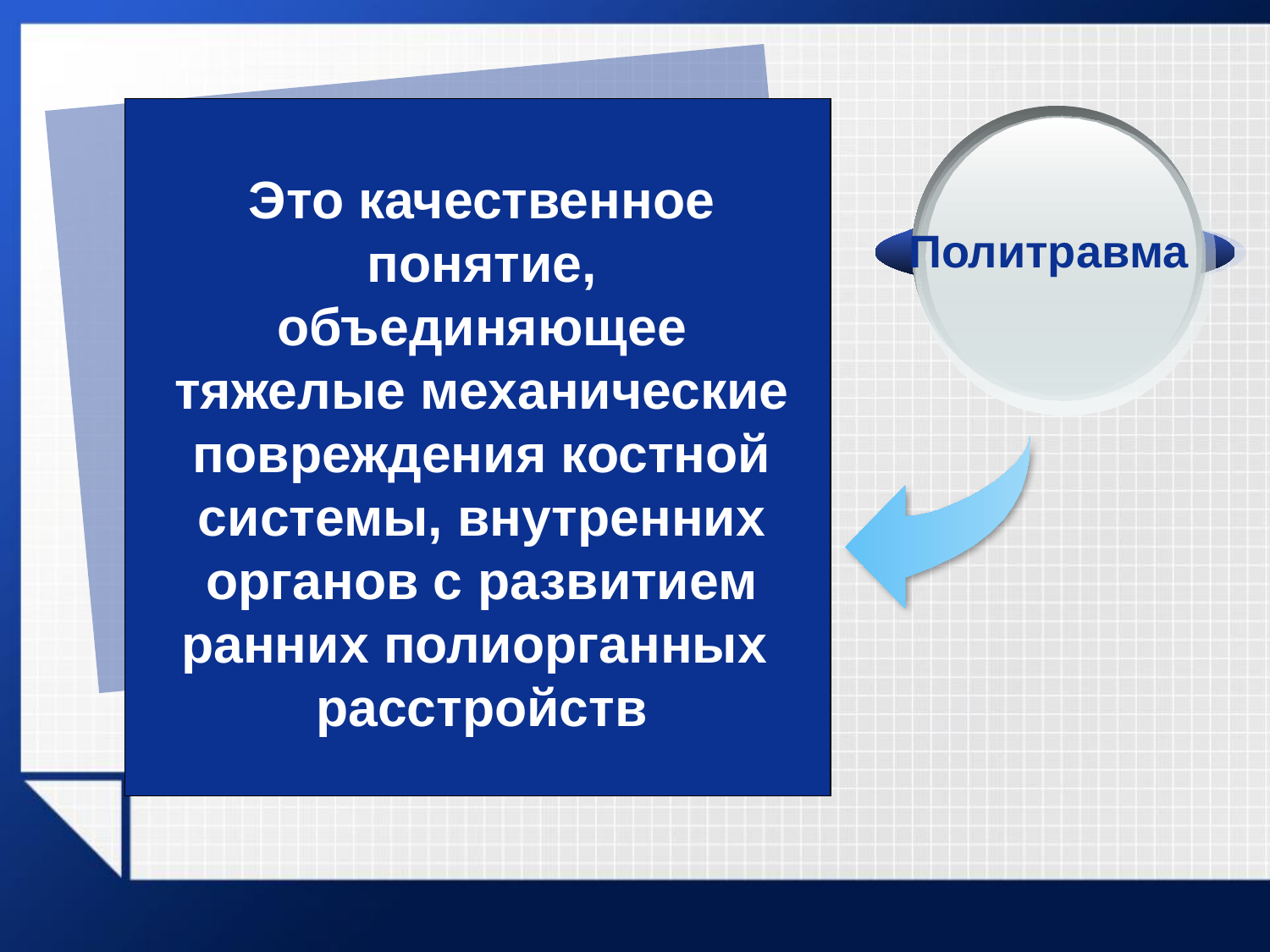

Политравма

Это качественное понятие, объединяющее тяжелые механические повреждения костной системы, внутренних органов с развитием ранних полиорганных  расстройств